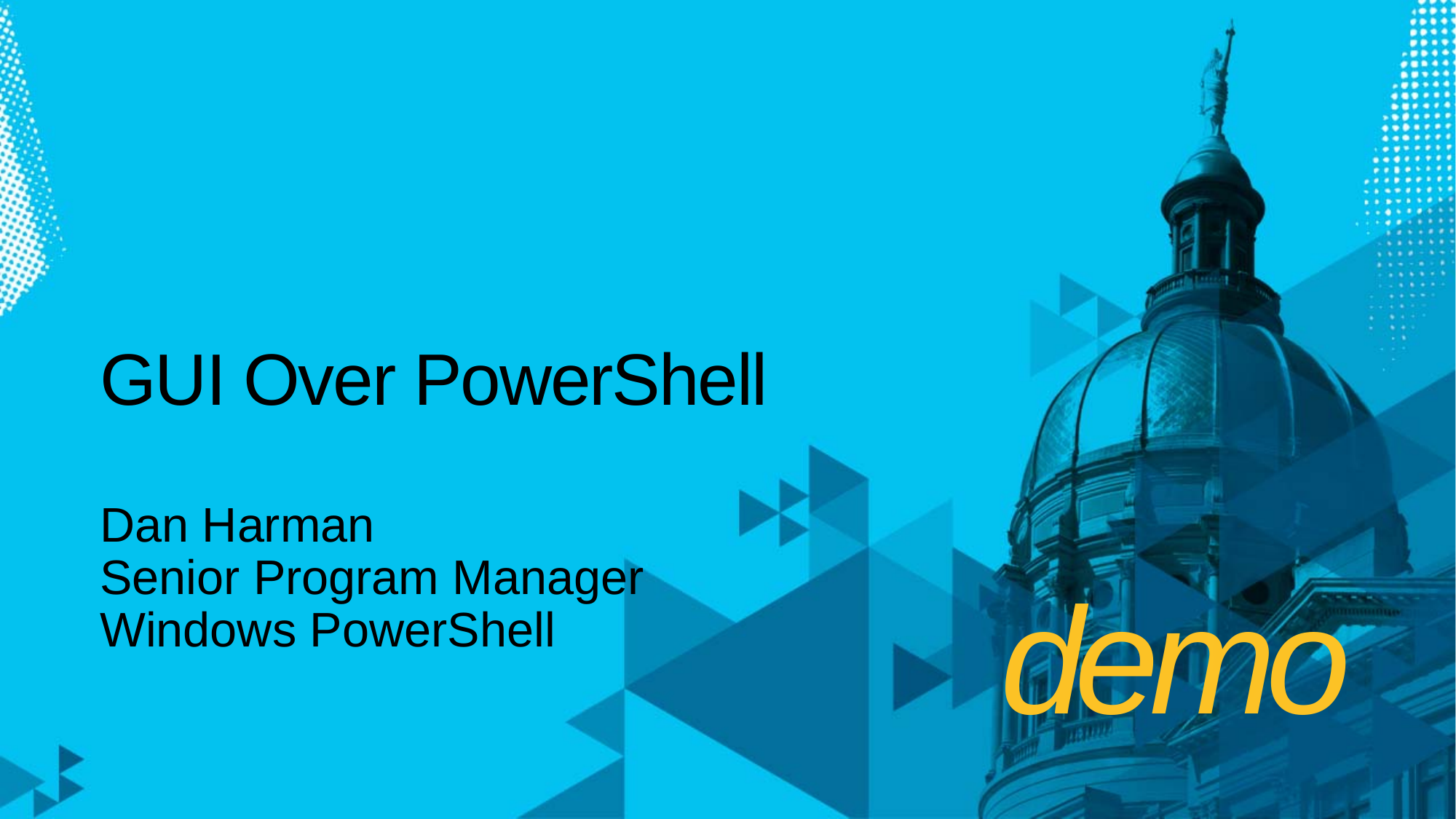

# GUI Over PowerShell
Dan Harman
Senior Program Manager
Windows PowerShell
demo